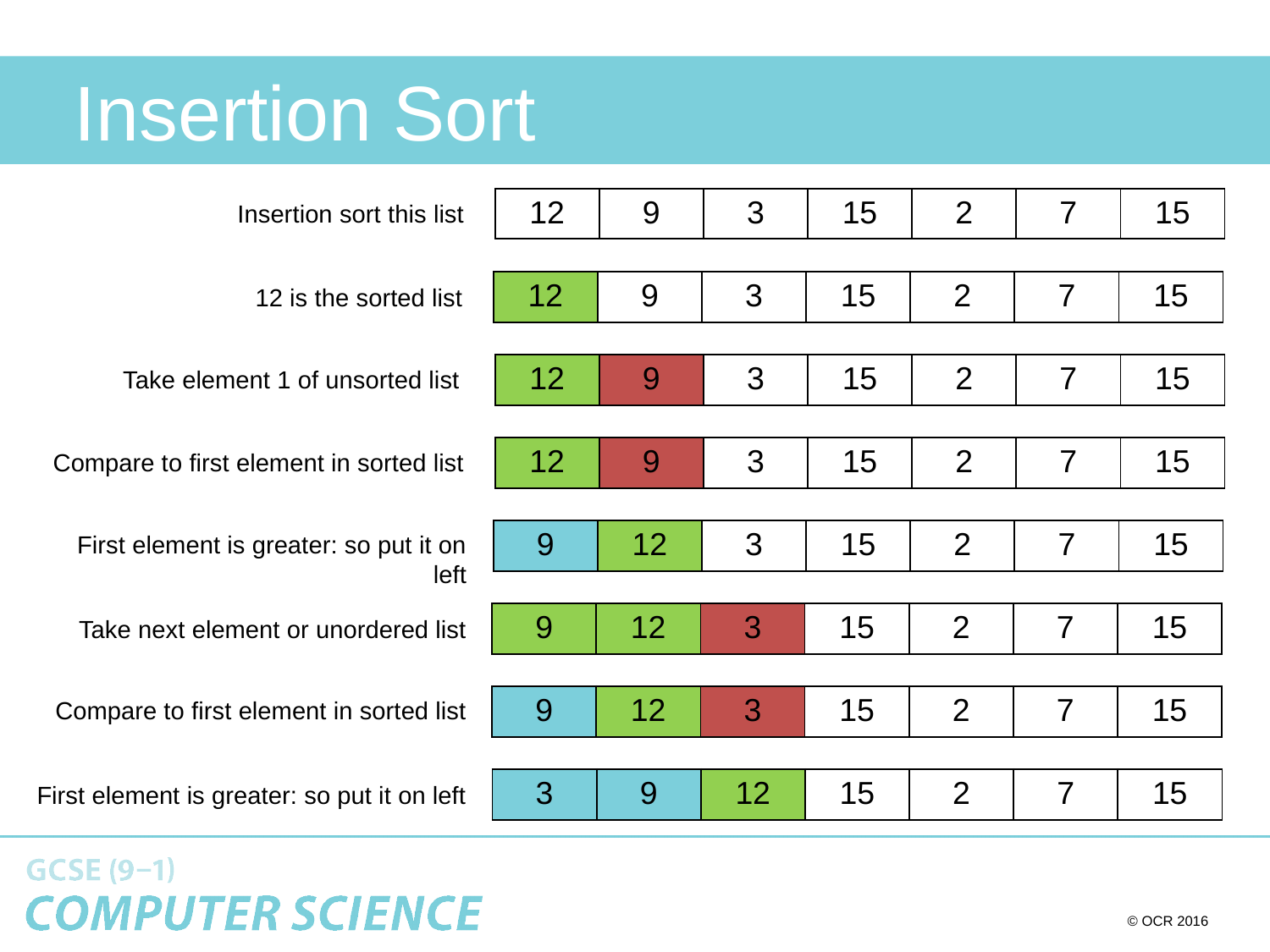

# Insertion Sort
| 12 | 9 | 3 | 15 | 2 | 7 | 15 |
| --- | --- | --- | --- | --- | --- | --- |
Insertion sort this list
| 12 | 9 | 3 | 15 | 2 | 7 | 15 |
| --- | --- | --- | --- | --- | --- | --- |
12 is the sorted list
| 12 | 9 | 3 | 15 | 2 | 7 | 15 |
| --- | --- | --- | --- | --- | --- | --- |
Take element 1 of unsorted list
| 12 | 9 | 3 | 15 | 2 | 7 | 15 |
| --- | --- | --- | --- | --- | --- | --- |
Compare to first element in sorted list
| 9 | 12 | 3 | 15 | 2 | 7 | 15 |
| --- | --- | --- | --- | --- | --- | --- |
First element is greater: so put it on left
| 9 | 12 | 3 | 15 | 2 | 7 | 15 |
| --- | --- | --- | --- | --- | --- | --- |
Take next element or unordered list
| 9 | 12 | 3 | 15 | 2 | 7 | 15 |
| --- | --- | --- | --- | --- | --- | --- |
Compare to first element in sorted list
| 3 | 9 | 12 | 15 | 2 | 7 | 15 |
| --- | --- | --- | --- | --- | --- | --- |
First element is greater: so put it on left